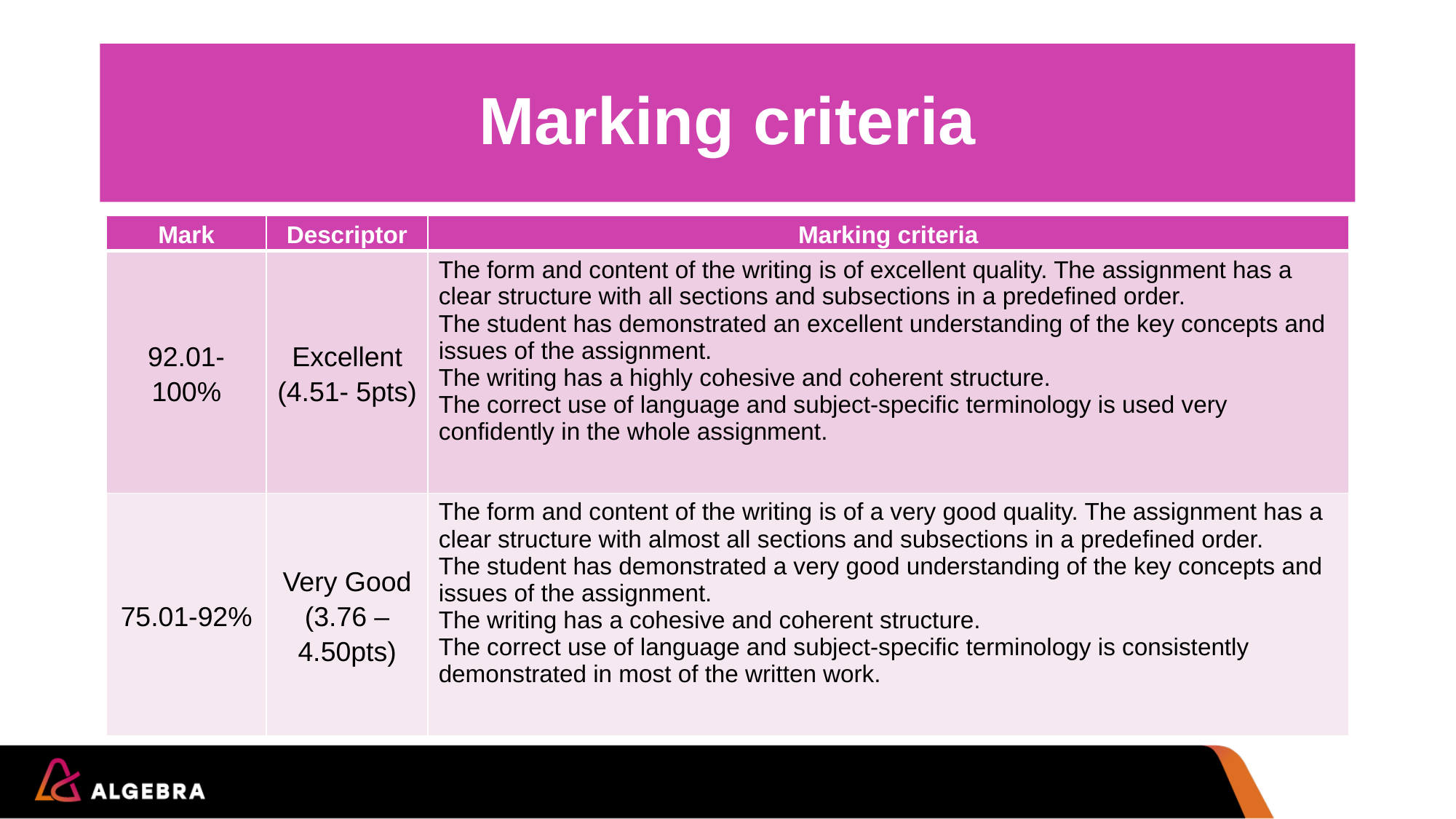

# Marking criteria
| Mark | Descriptor | Marking criteria |
| --- | --- | --- |
| 92.01-100% | Excellent (4.51- 5pts) | The form and content of the writing is of excellent quality. The assignment has a clear structure with all sections and subsections in a predefined order. The student has demonstrated an excellent understanding of the key concepts and issues of the assignment. The writing has a highly cohesive and coherent structure. The correct use of language and subject-specific terminology is used very confidently in the whole assignment. |
| 75.01-92% | Very Good (3.76 – 4.50pts) | The form and content of the writing is of a very good quality. The assignment has a clear structure with almost all sections and subsections in a predefined order. The student has demonstrated a very good understanding of the key concepts and issues of the assignment. The writing has a cohesive and coherent structure. The correct use of language and subject-specific terminology is consistently demonstrated in most of the written work. |